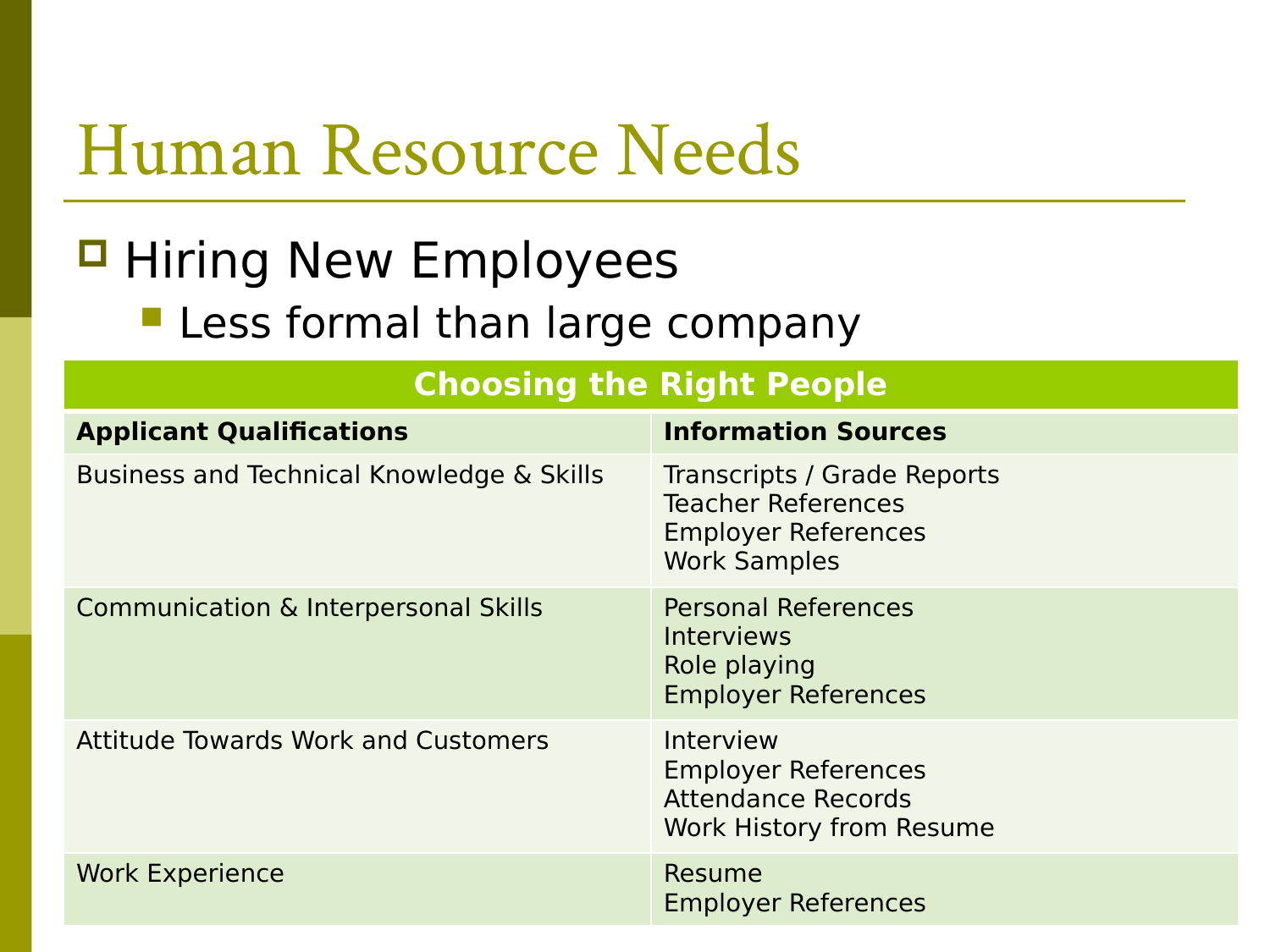

# Human Resource Needs
Hiring New Employees
Less formal than large company

| Choosing the Right People |  |
| --- | --- |
| Applicant Qualifications | Information Sources |
| Business and Technical Knowledge & Skills | Transcripts / Grade Reports Teacher References Employer References Work Samples |
| Communication & Interpersonal Skills | Personal References Interviews Role playing Employer References |
| Attitude Towards Work and Customers | Interview Employer References Attendance Records Work History from Resume |
| Work Experience | Resume Employer References |